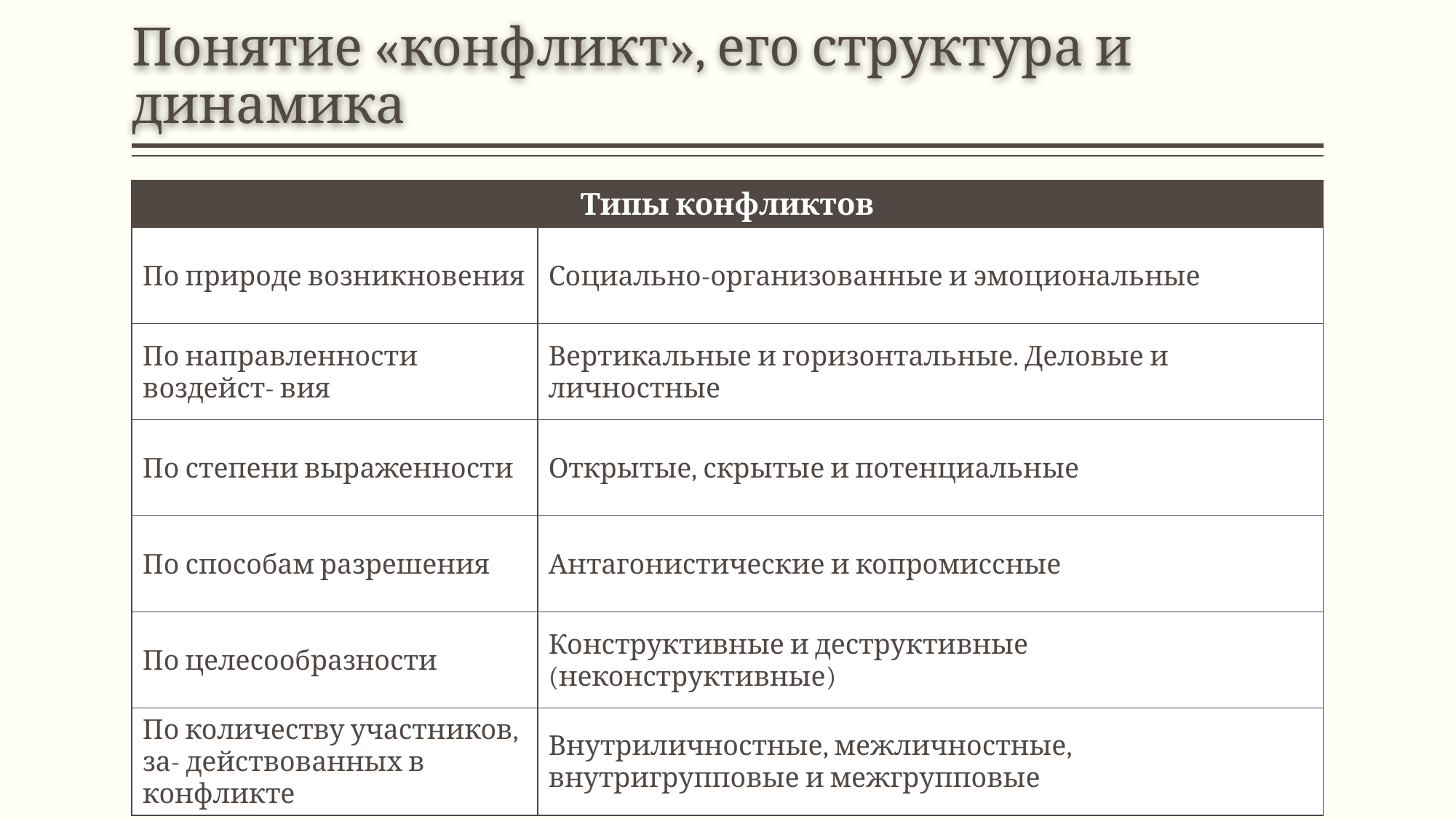

# Понятие «конфликт», его структура и динамика
| Типы конфликтов |  |
| --- | --- |
| По природе возникновения | Социально-организованные и эмоциональные |
| По направленности воздейст- вия | Вертикальные и горизонтальные. Деловые и личностные |
| По степени выраженности | Открытые, скрытые и потенциальные |
| По способам разрешения | Антагонистические и копромиссные |
| По целесообразности | Конструктивные и деструктивные (неконструктивные) |
| По количеству участников, за- действованных в конфликте | Внутриличностные, межличностные, внутригрупповые и межгрупповые |